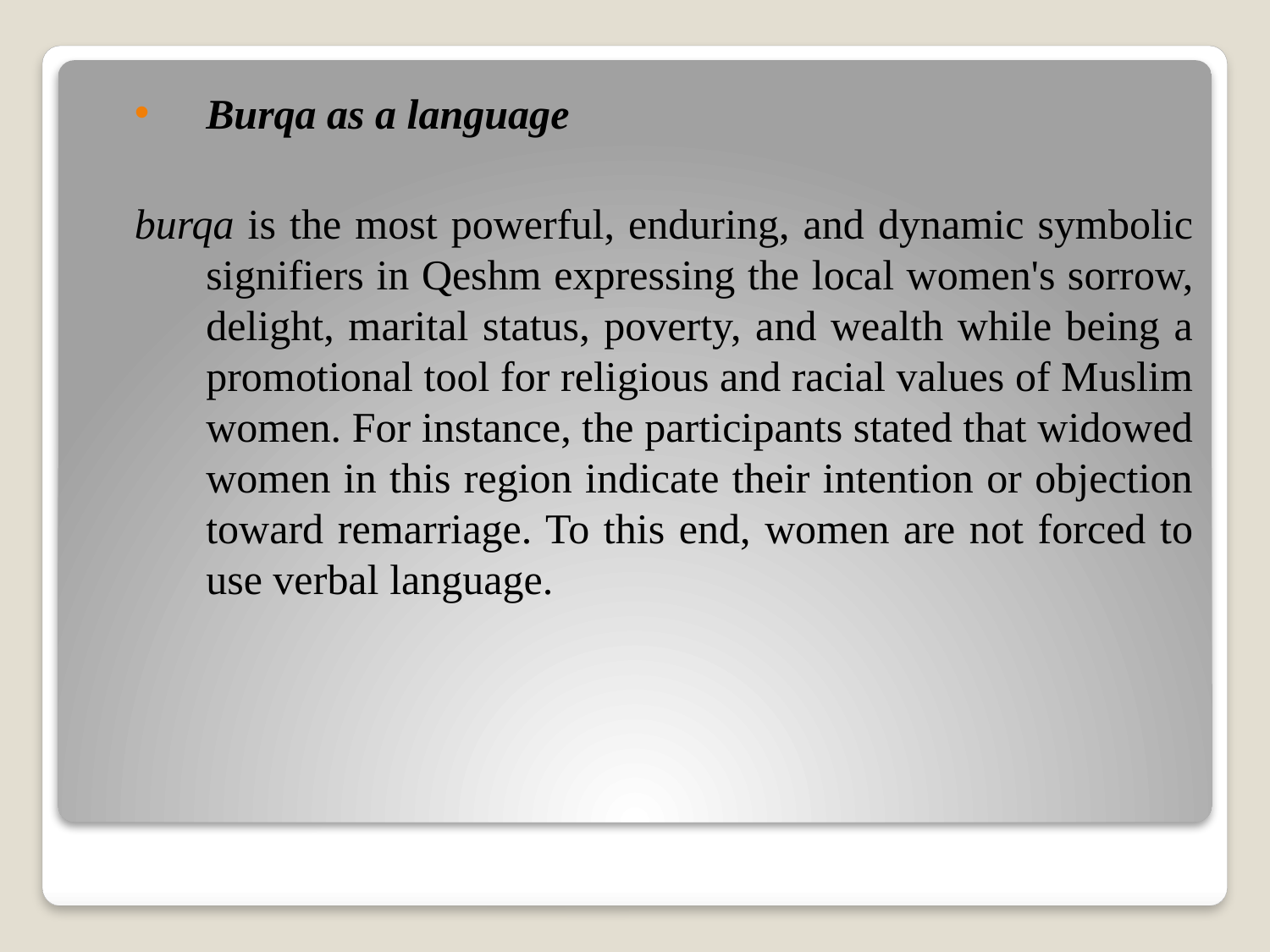

Burqa as a language

burqa is the most powerful, enduring, and dynamic symbolic signifiers in Qeshm expressing the local women's sorrow, delight, marital status, poverty, and wealth while being a promotional tool for religious and racial values of Muslim women. For instance, the participants stated that widowed women in this region indicate their intention or objection toward remarriage. To this end, women are not forced to use verbal language.